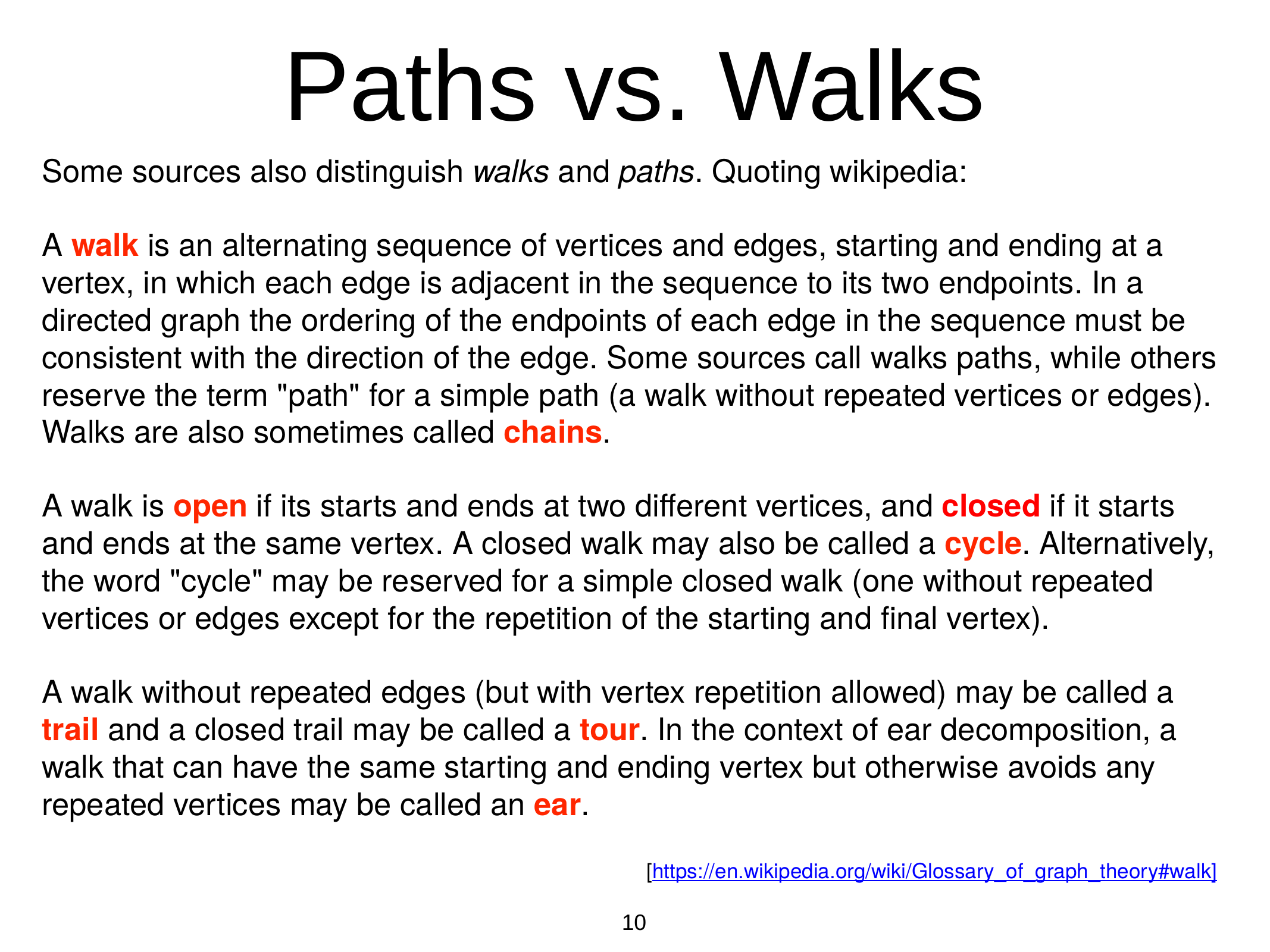

10
# Paths vs. Walks
Some sources also distinguish walks and paths. Quoting wikipedia:
A walk is an alternating sequence of vertices and edges, starting and ending at a vertex, in which each edge is adjacent in the sequence to its two endpoints. In a directed graph the ordering of the endpoints of each edge in the sequence must be consistent with the direction of the edge. Some sources call walks paths, while others reserve the term "path" for a simple path (a walk without repeated vertices or edges). Walks are also sometimes called chains.
A walk is open if its starts and ends at two different vertices, and closed if it starts and ends at the same vertex. A closed walk may also be called a cycle. Alternatively, the word "cycle" may be reserved for a simple closed walk (one without repeated vertices or edges except for the repetition of the starting and final vertex).
A walk without repeated edges (but with vertex repetition allowed) may be called a trail and a closed trail may be called a tour. In the context of ear decomposition, a walk that can have the same starting and ending vertex but otherwise avoids any repeated vertices may be called an ear.
[https://en.wikipedia.org/wiki/Glossary_of_graph_theory#walk]